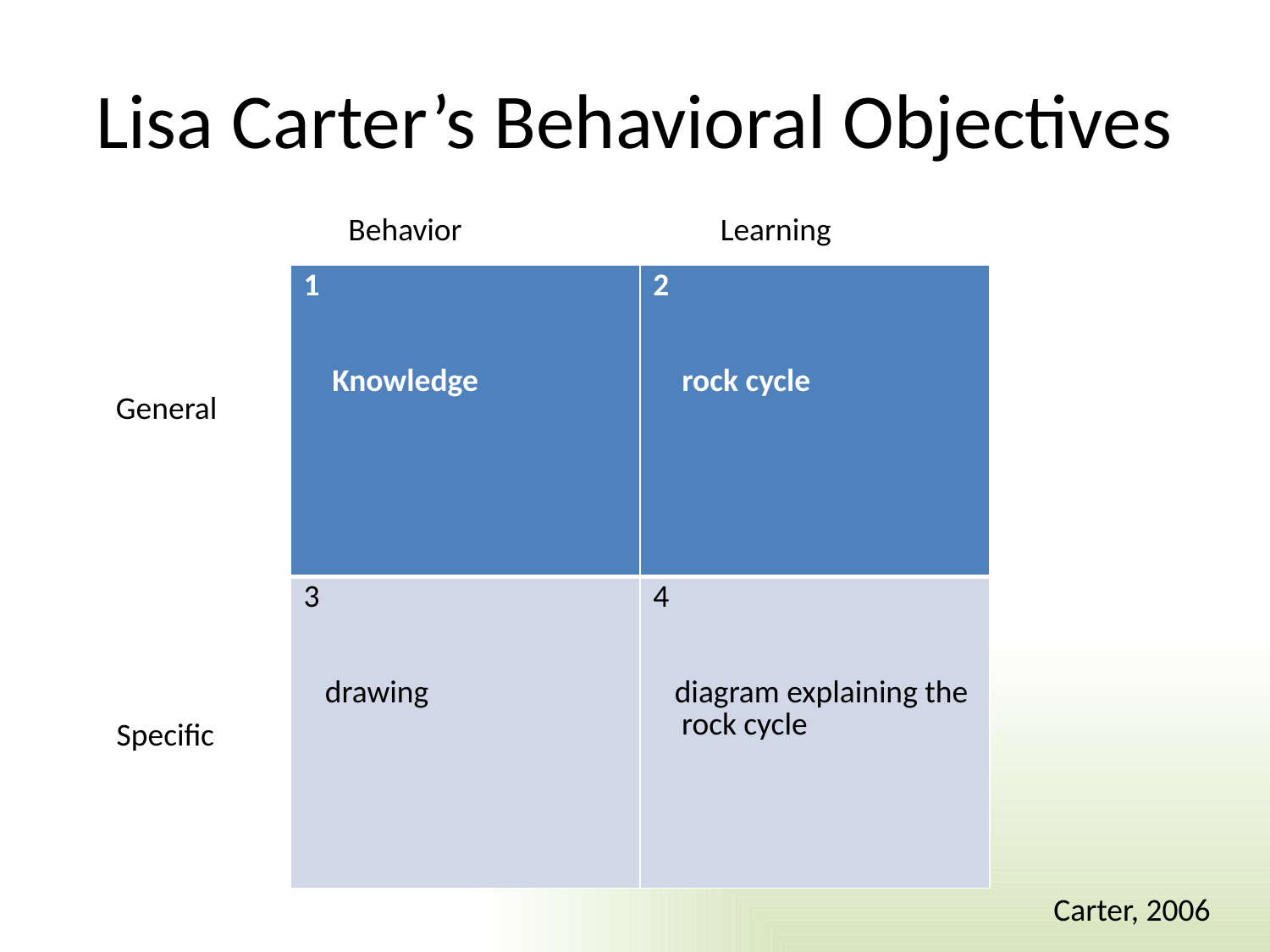

# Lisa Carter’s Behavioral Objectives
Behavior
Learning
| 1 Knowledge | 2 rock cycle |
| --- | --- |
| 3 drawing | 4 diagram explaining the rock cycle |
General
Specific
Carter, 2006